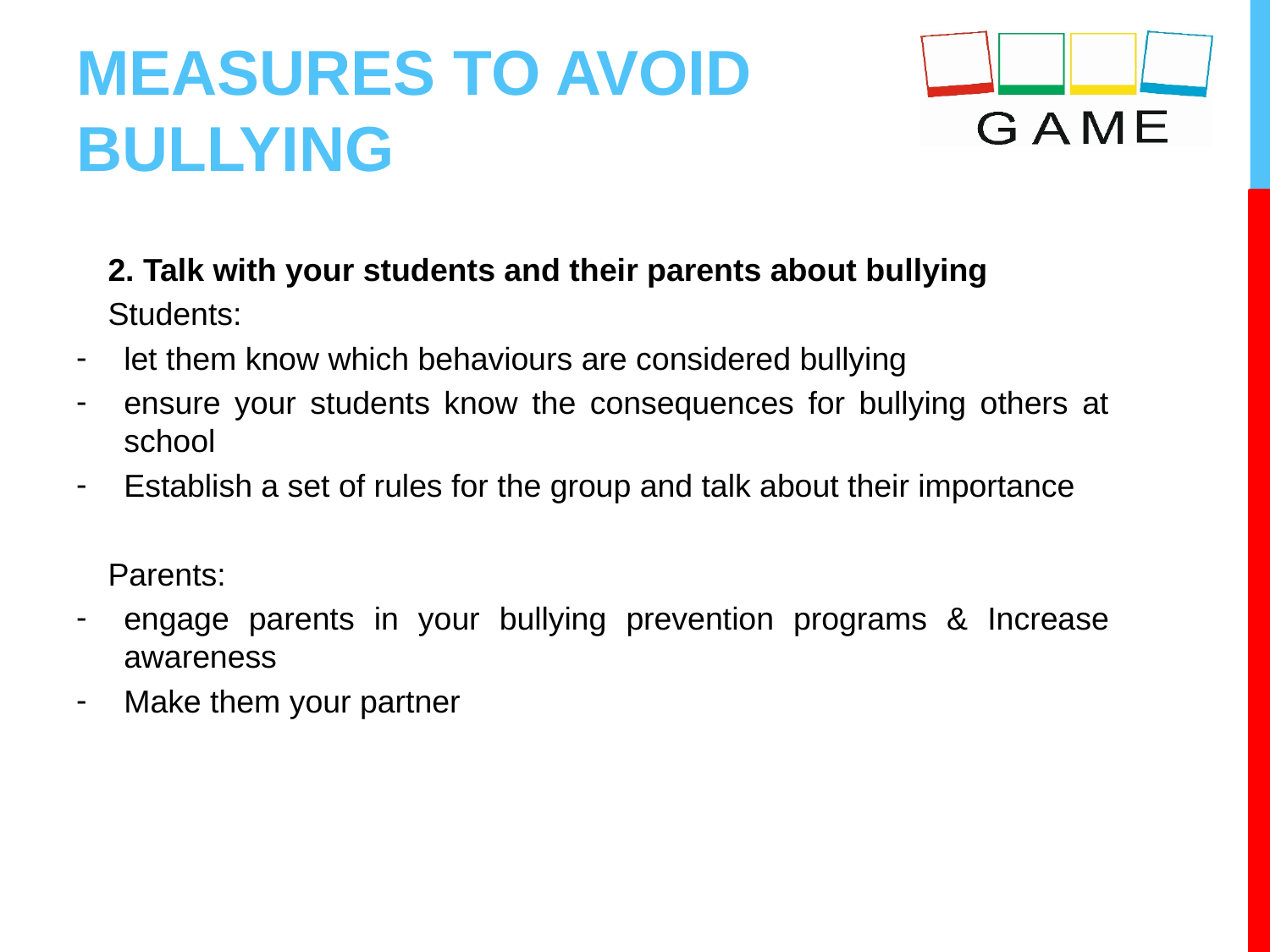

# MEASURES TO AVOID BULLYING
2. Talk with your students and their parents about bullying
Students:
let them know which behaviours are considered bullying
ensure your students know the consequences for bullying others at school
Establish a set of rules for the group and talk about their importance

Parents:
engage parents in your bullying prevention programs & Increase awareness
Make them your partner